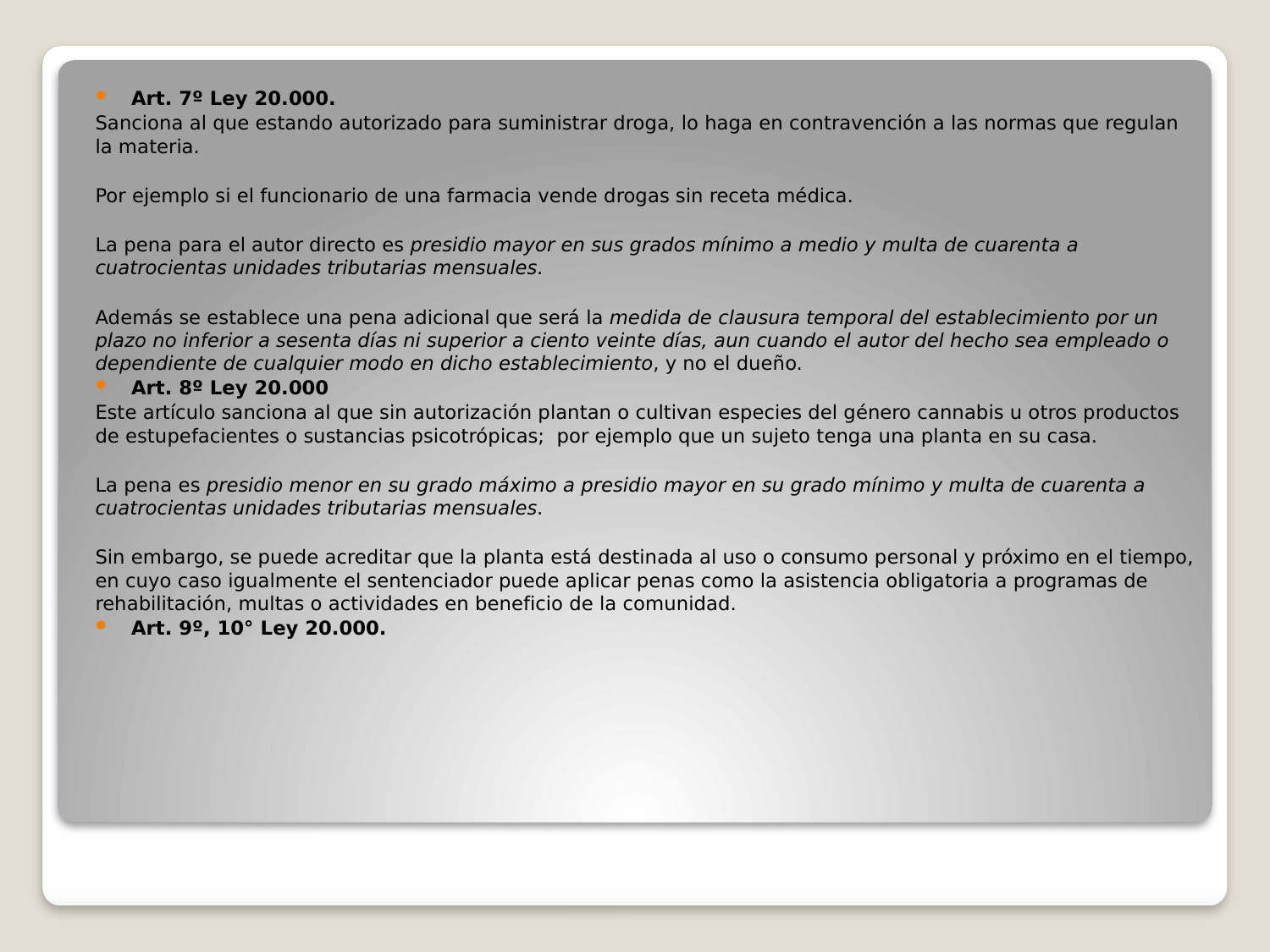

Art. 7º Ley 20.000.
Sanciona al que estando autorizado para suministrar droga, lo haga en contravención a las normas que regulan la materia.

Por ejemplo si el funcionario de una farmacia vende drogas sin receta médica.

La pena para el autor directo es presidio mayor en sus grados mínimo a medio y multa de cuarenta a cuatrocientas unidades tributarias mensuales.

Además se establece una pena adicional que será la medida de clausura temporal del establecimiento por un plazo no inferior a sesenta días ni superior a ciento veinte días, aun cuando el autor del hecho sea empleado o dependiente de cualquier modo en dicho establecimiento, y no el dueño.
Art. 8º Ley 20.000
Este artículo sanciona al que sin autorización plantan o cultivan especies del género cannabis u otros productos de estupefacientes o sustancias psicotrópicas;  por ejemplo que un sujeto tenga una planta en su casa.

La pena es presidio menor en su grado máximo a presidio mayor en su grado mínimo y multa de cuarenta a cuatrocientas unidades tributarias mensuales.

Sin embargo, se puede acreditar que la planta está destinada al uso o consumo personal y próximo en el tiempo, en cuyo caso igualmente el sentenciador puede aplicar penas como la asistencia obligatoria a programas de rehabilitación, multas o actividades en beneficio de la comunidad.
Art. 9º, 10° Ley 20.000.

#